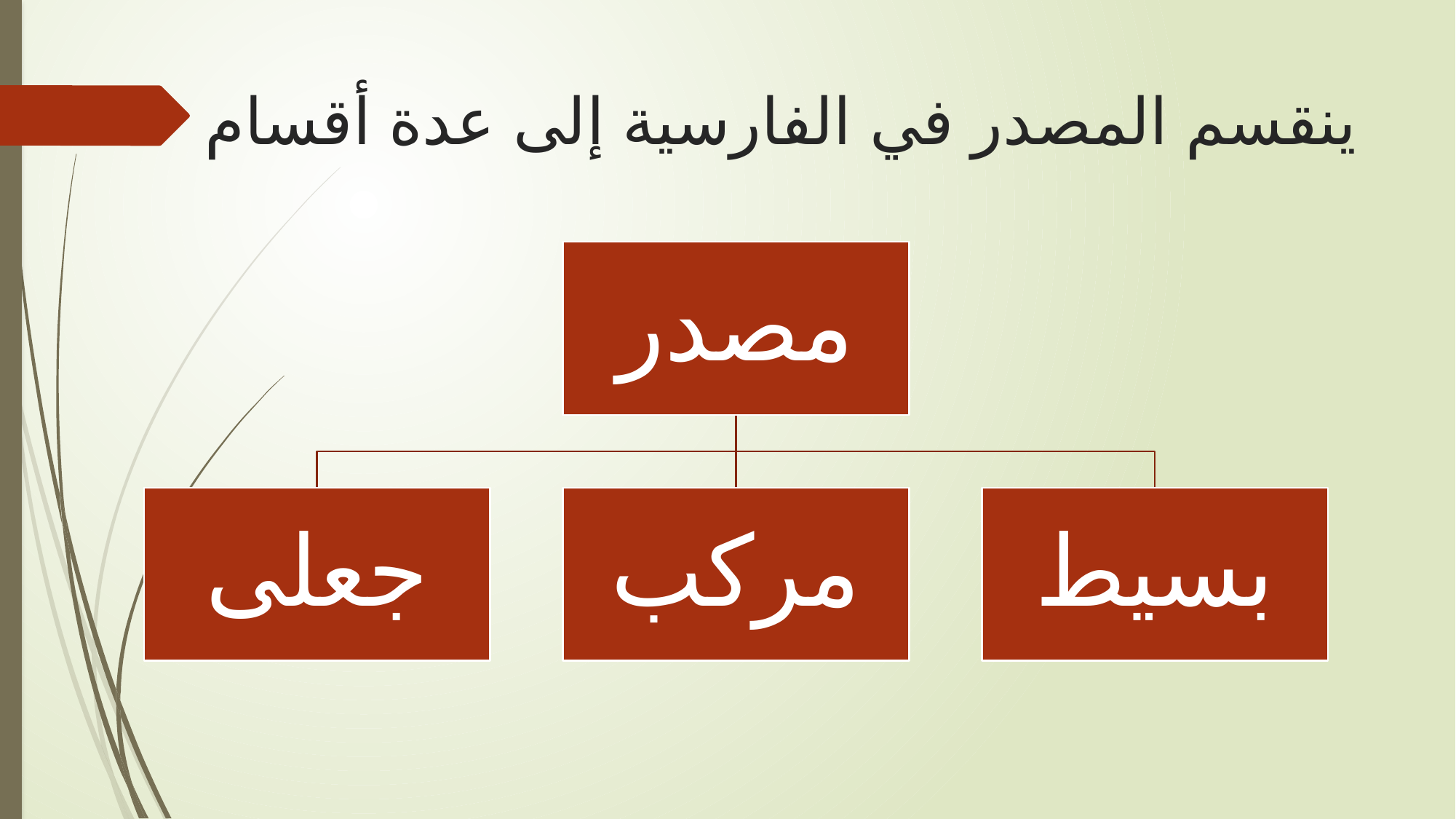

# ينقسم المصدر في الفارسية إلى عدة أقسام
مصدر
جعلى
مركب
بسيط